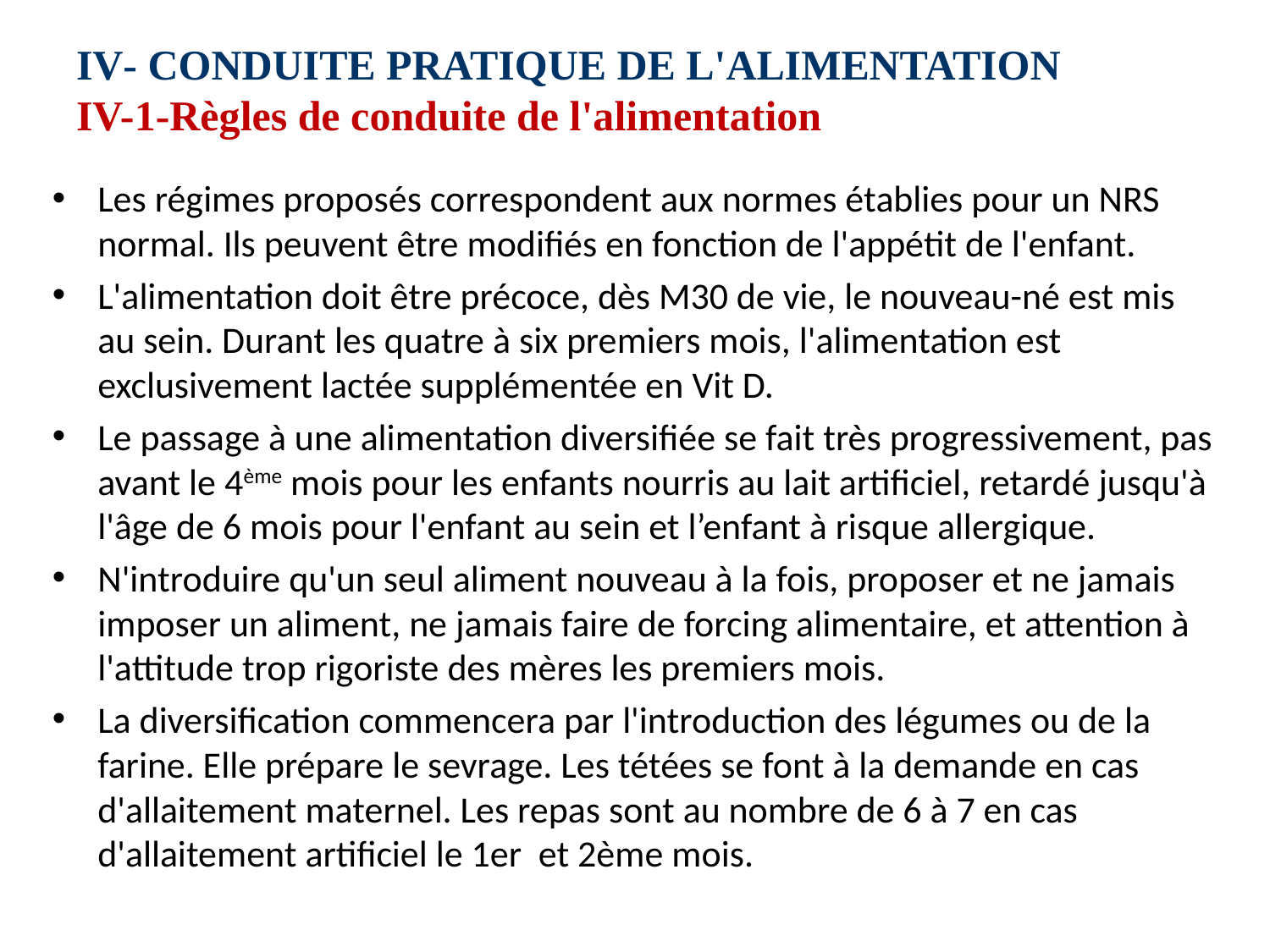

# IV‑ CONDUITE PRATIQUE DE L'ALIMENTATION IV-1‑Règles de conduite de l'alimentation
Les régimes proposés correspondent aux normes établies pour un NRS normal. Ils peuvent être modifiés en fonction de l'appétit de l'enfant.
L'alimentation doit être précoce, dès M30 de vie, le nouveau-né est mis au sein. Durant les quatre à six premiers mois, l'alimentation est exclusivement lactée supplémentée en Vit D.
Le passage à une alimentation diversifiée se fait très progressivement, pas avant le 4ème mois pour les enfants nourris au lait artificiel, retardé jusqu'à l'âge de 6 mois pour l'enfant au sein et l’enfant à risque allergique.
N'introduire qu'un seul aliment nouveau à la fois, proposer et ne jamais imposer un aliment, ne jamais faire de forcing alimentaire, et attention à l'attitude trop rigoriste des mères les premiers mois.
La diversification commencera par l'introduction des légumes ou de la farine. Elle prépare le sevrage. Les tétées se font à la demande en cas d'allaitement maternel. Les repas sont au nombre de 6 à 7 en cas d'allaitement artificiel le 1er  et 2ème mois.